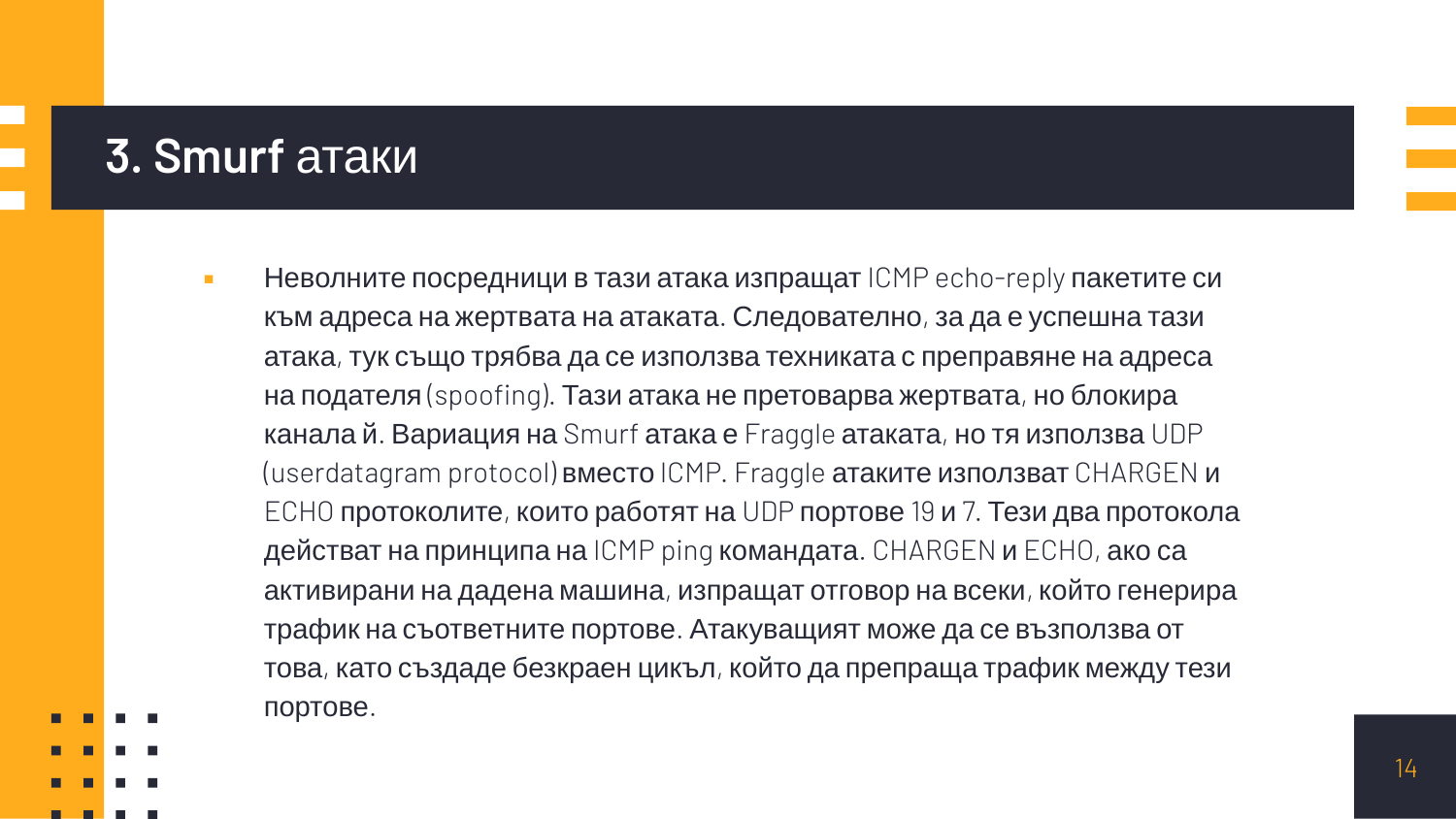

# 3. Smurf атаки
Неволните посредници в тази атака изпращат ICMP echo-reply пакетите си към адреса на жертвата на атаката. Следователно, за да е успешна тази атака, тук също трябва да се използва техниката с преправяне на адреса на подателя (spoofing). Тази атака не претоварва жертвата, но блокира канала й. Вариация на Smurf атака е Fraggle атаката, но тя използва UDP (userdatagram protocol) вместо ICMP. Fraggle атаките използват CHARGEN и ECHO протоколите, които работят на UDP портове 19 и 7. Тези два протокола действат на принципа на ICMP ping командата. CHARGEN и ECHO, ако са активирани на дадена машина, изпращат отговор на всеки, който генерира трафик на съответните портове. Атакуващият може да се възползва от това, като създаде безкраен цикъл, който да препраща трафик между тези портове.
14